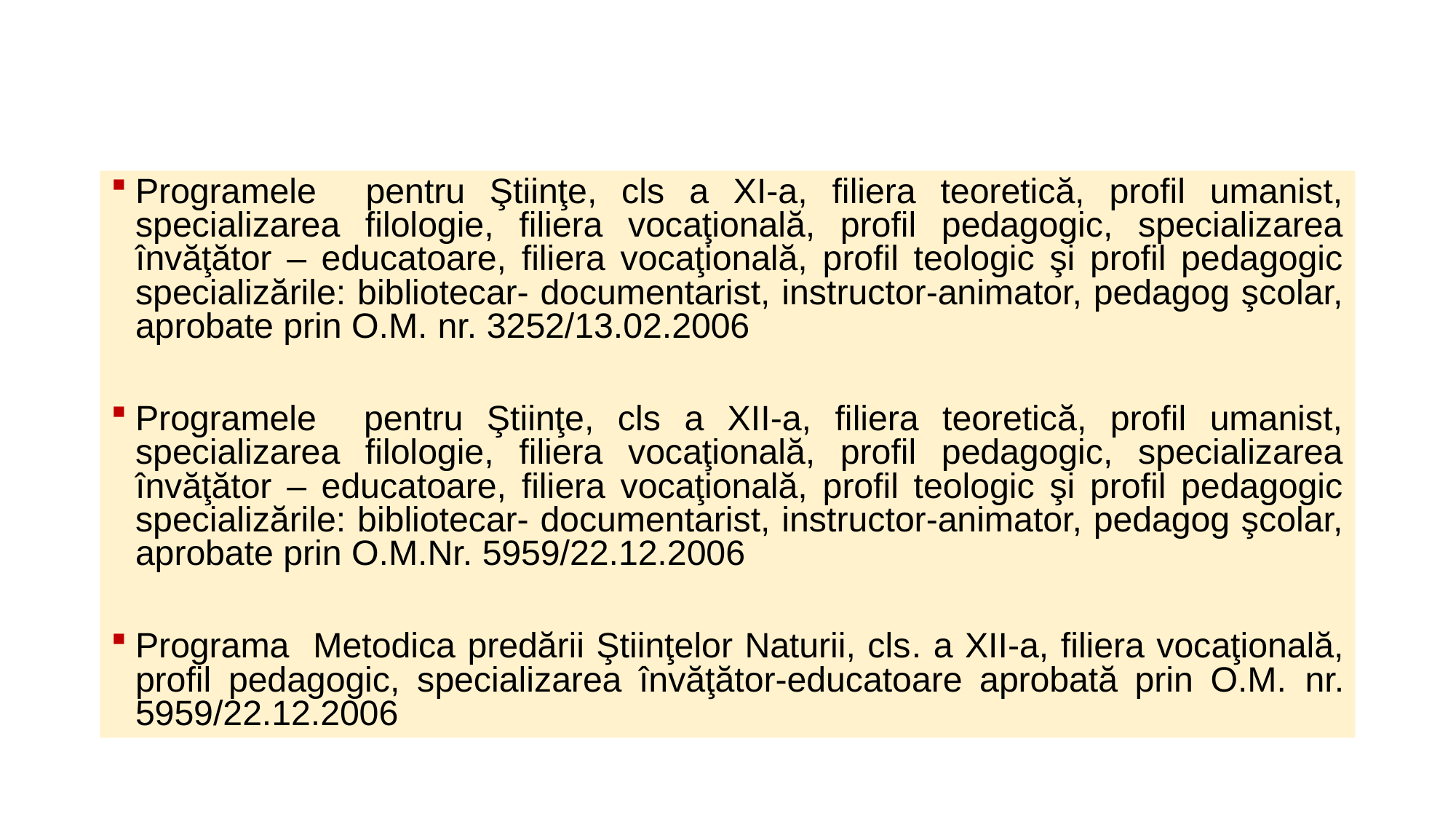

#
Programele  pentru Ştiinţe, cls a XI-a, filiera teoretică, profil umanist, specializarea filologie, filiera vocaţională, profil pedagogic, specializarea învăţător – educatoare, filiera vocaţională, profil teologic şi profil pedagogic specializările: bibliotecar- documentarist, instructor-animator, pedagog şcolar, aprobate prin O.M. nr. 3252/13.02.2006

Programele  pentru Ştiinţe, cls a XII-a, filiera teoretică, profil umanist, specializarea filologie, filiera vocaţională, profil pedagogic, specializarea învăţător – educatoare, filiera vocaţională, profil teologic şi profil pedagogic specializările: bibliotecar- documentarist, instructor-animator, pedagog şcolar, aprobate prin O.M.Nr. 5959/22.12.2006

Programa  Metodica predării Ştiinţelor Naturii, cls. a XII-a, filiera vocaţională, profil pedagogic, specializarea învăţător-educatoare aprobată prin O.M. nr. 5959/22.12.2006